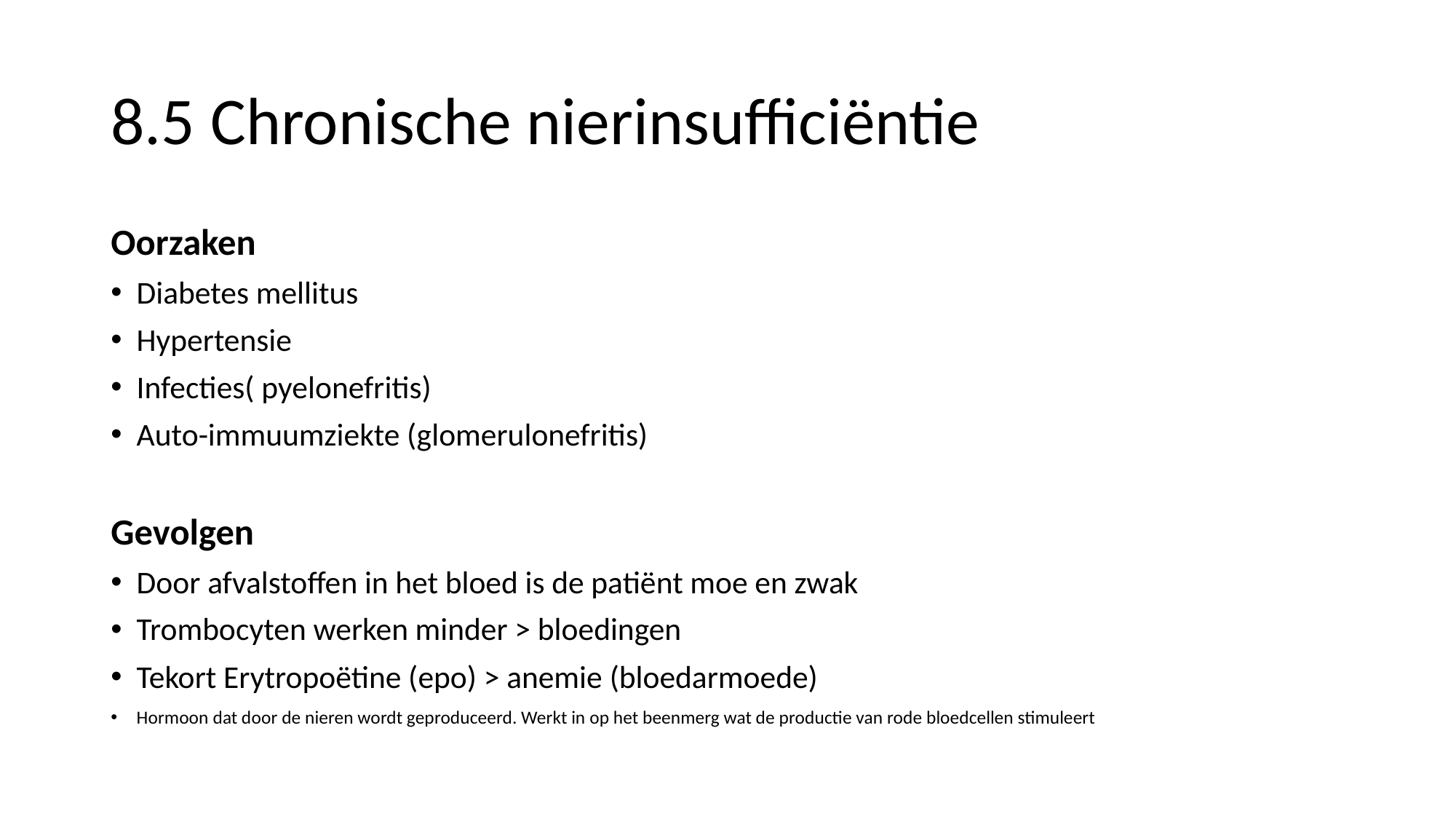

# 8.5 Chronische nierinsufficiëntie
Oorzaken
Diabetes mellitus
Hypertensie
Infecties( pyelonefritis)
Auto-immuumziekte (glomerulonefritis)

Gevolgen
Door afvalstoffen in het bloed is de patiënt moe en zwak
Trombocyten werken minder > bloedingen
Tekort Erytropoëtine (epo) > anemie (bloedarmoede)
Hormoon dat door de nieren wordt geproduceerd. Werkt in op het beenmerg wat de productie van rode bloedcellen stimuleert